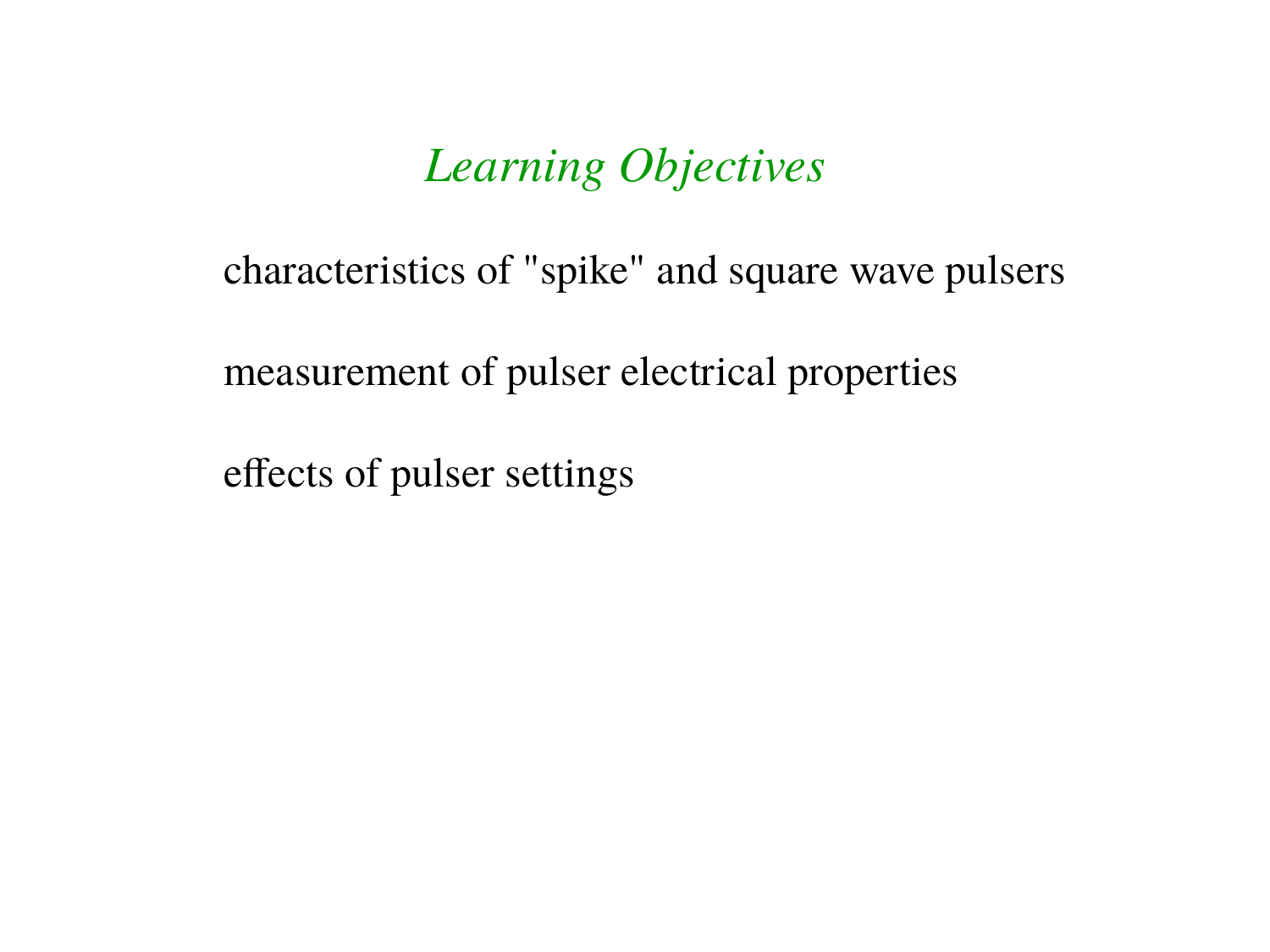

Learning Objectives

characteristics of "spike" and square wave pulsers

measurement of pulser electrical properties

effects of pulser settings